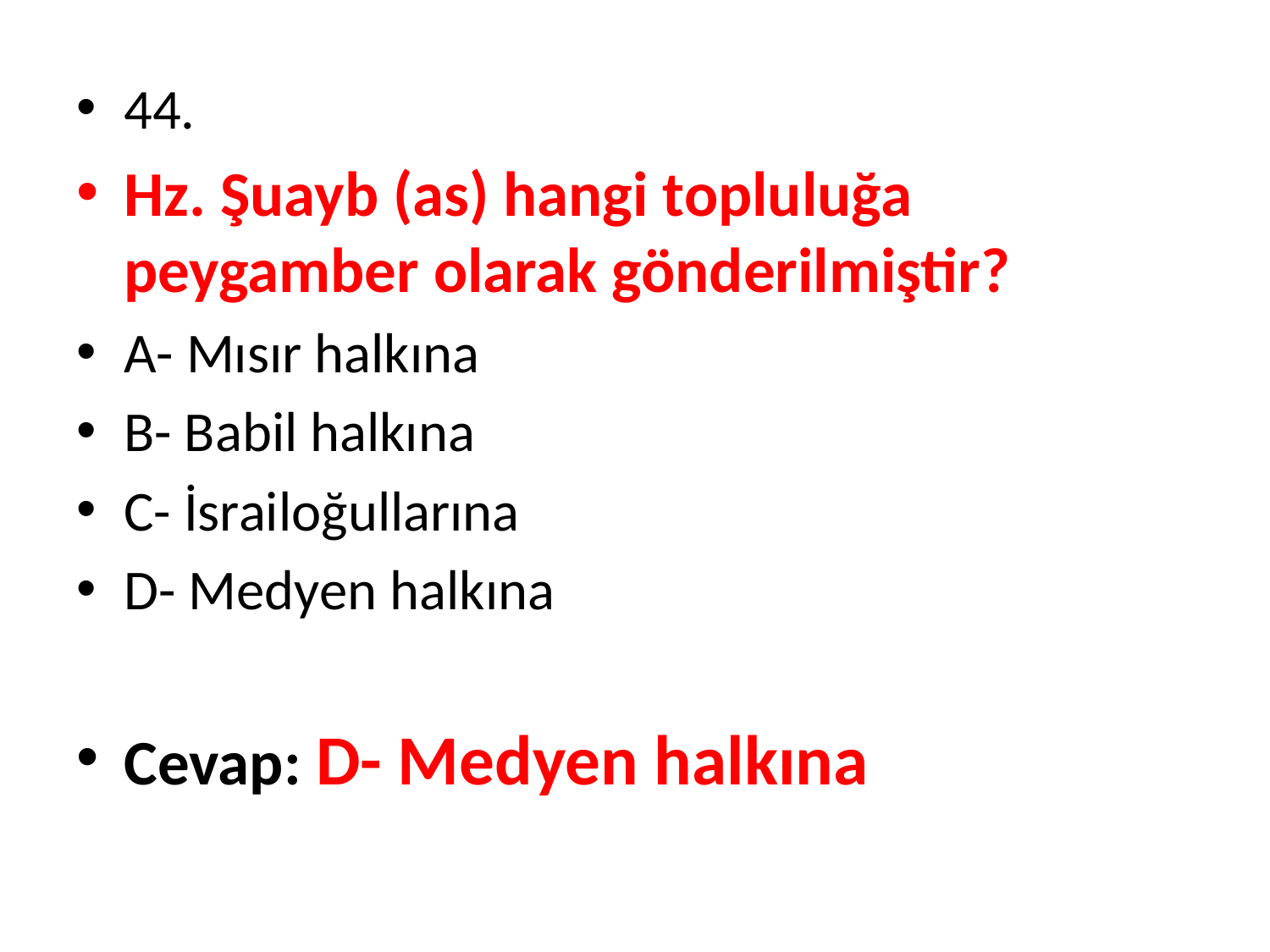

44.
Hz. Şuayb (as) hangi topluluğa peygamber olarak gönderilmiştir?
A- Mısır halkına
B- Babil halkına
C- İsrailoğullarına
D- Medyen halkına

Cevap: D- Medyen halkına